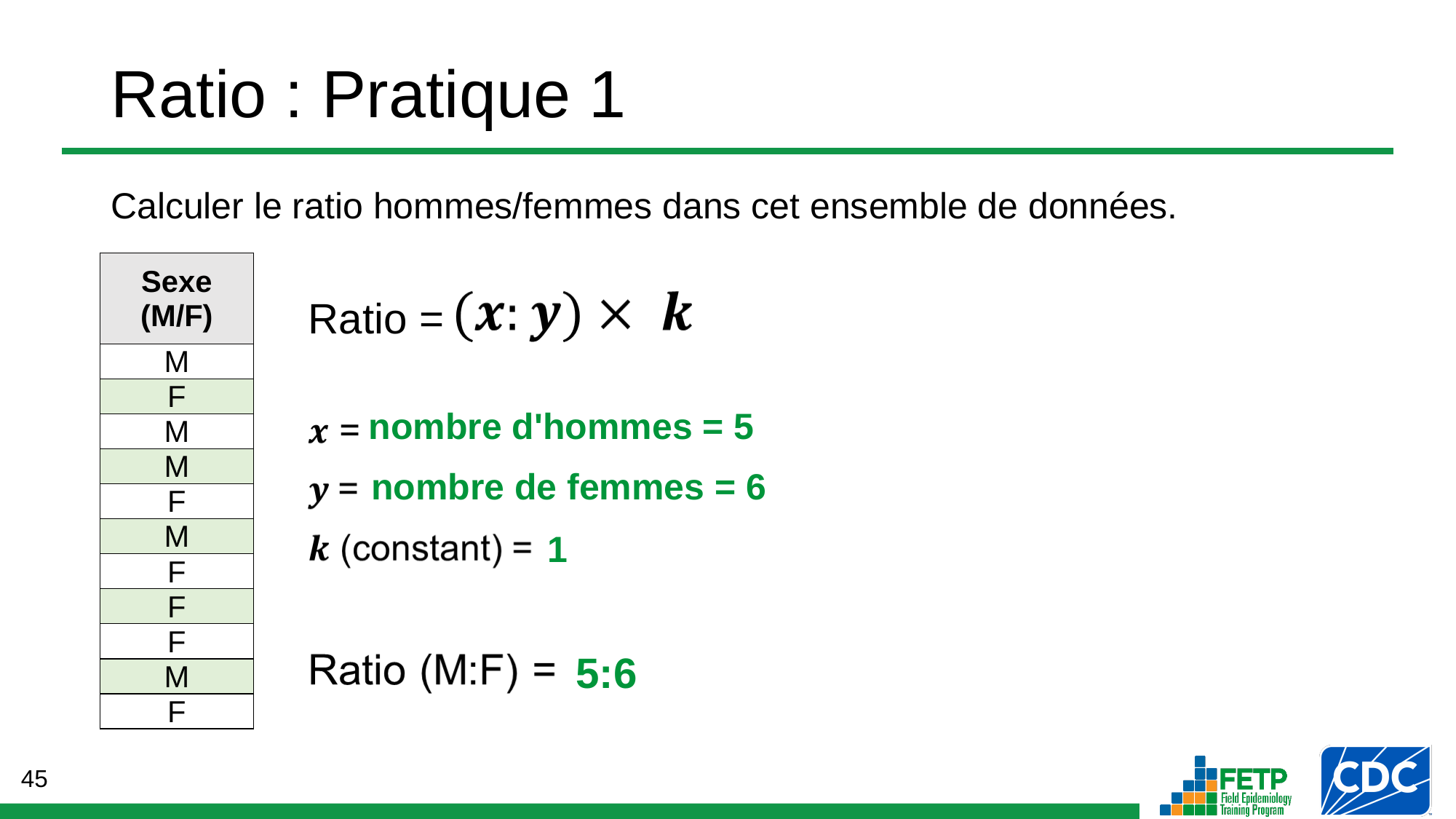

# Ratio : Pratique 1
Calculer le ratio hommes/femmes dans cet ensemble de données.

| Sexe (M/F) |
| --- |
| M |
| F |
| M |
| M |
| F |
| M |
| F |
| F |
| F |
| M |
| F |

Ratio =
nombre d'hommes = 5

nombre de femmes = 6
1
5:6